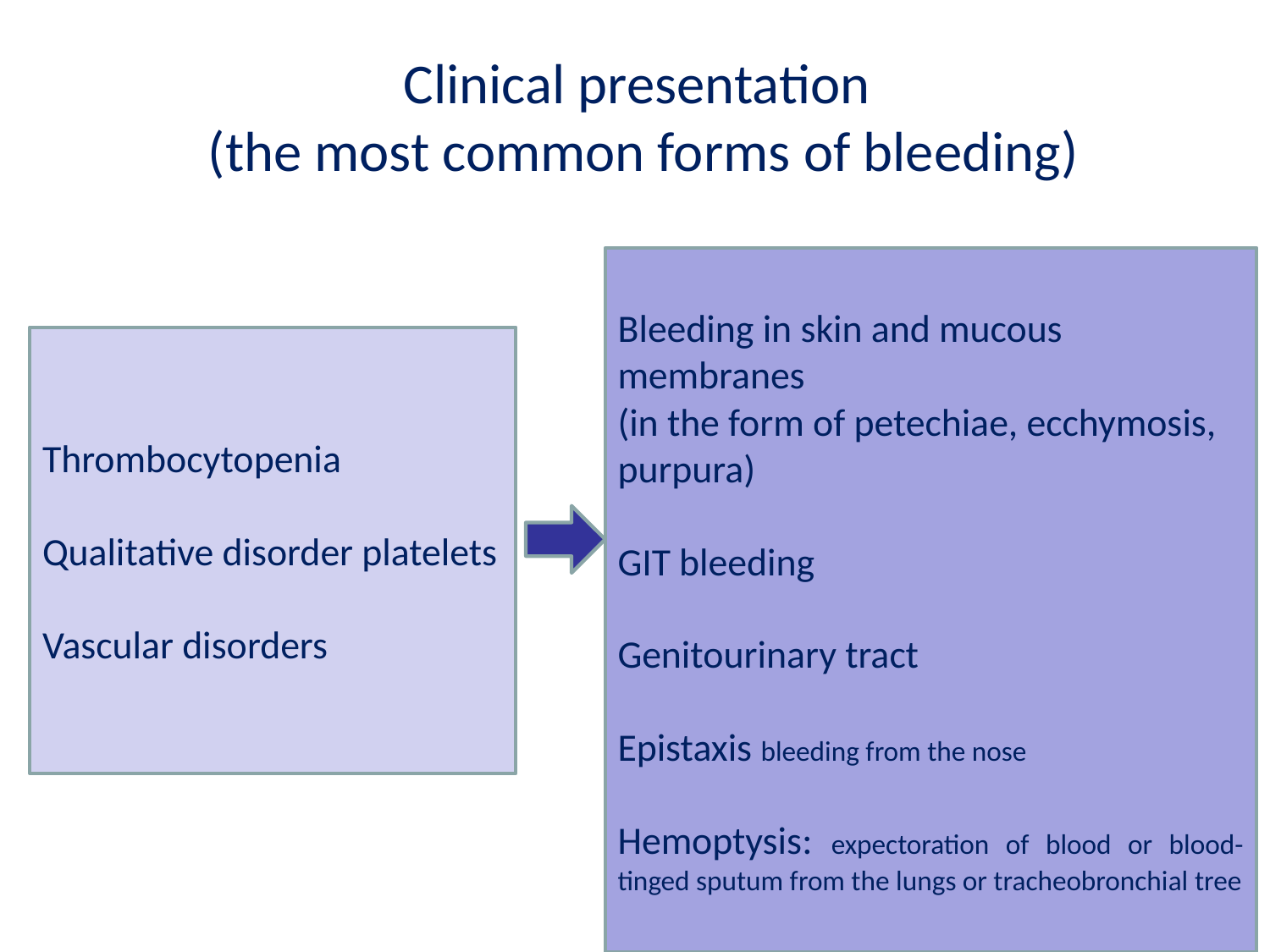

Clinical presentation
(the most common forms of bleeding)
Bleeding in skin and mucous membranes
(in the form of petechiae, ecchymosis, purpura)

GIT bleeding

Genitourinary tract

Epistaxis bleeding from the nose

Hemoptysis: expectoration of blood or blood-tinged sputum from the lungs or tracheobronchial tree
Thrombocytopenia

Qualitative disorder platelets

Vascular disorders